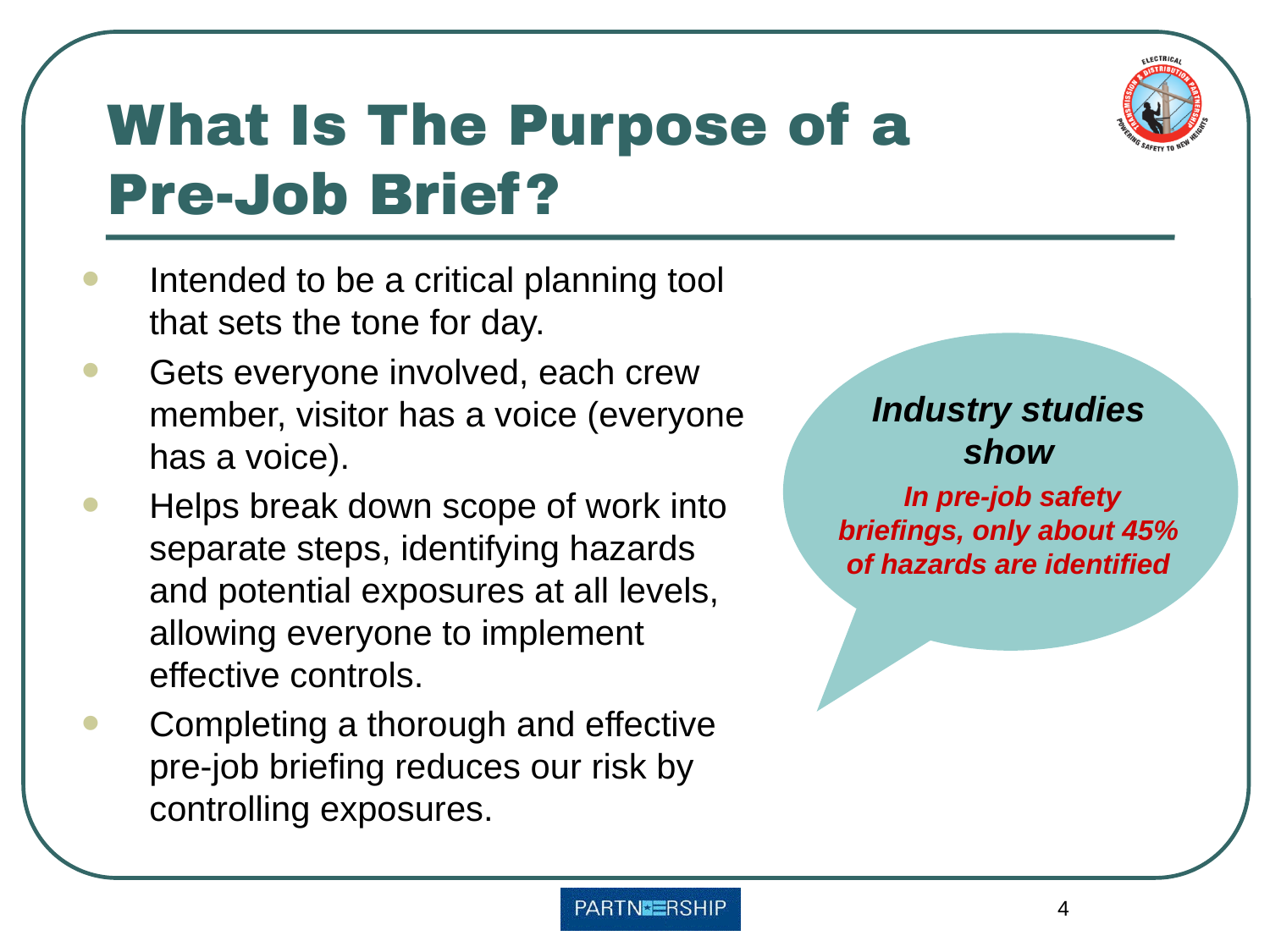

# What Is The Purpose of a Pre-Job Brief?

Intended to be a critical planning tool that sets the tone for day.
Gets everyone involved, each crew member, visitor has a voice (everyone has a voice).
Helps break down scope of work into separate steps, identifying hazards and potential exposures at all levels, allowing everyone to implement effective controls.
Completing a thorough and effective pre-job briefing reduces our risk by controlling exposures.

Industry studies show
 In pre-job safety briefings, only about 45% of hazards are identified
4